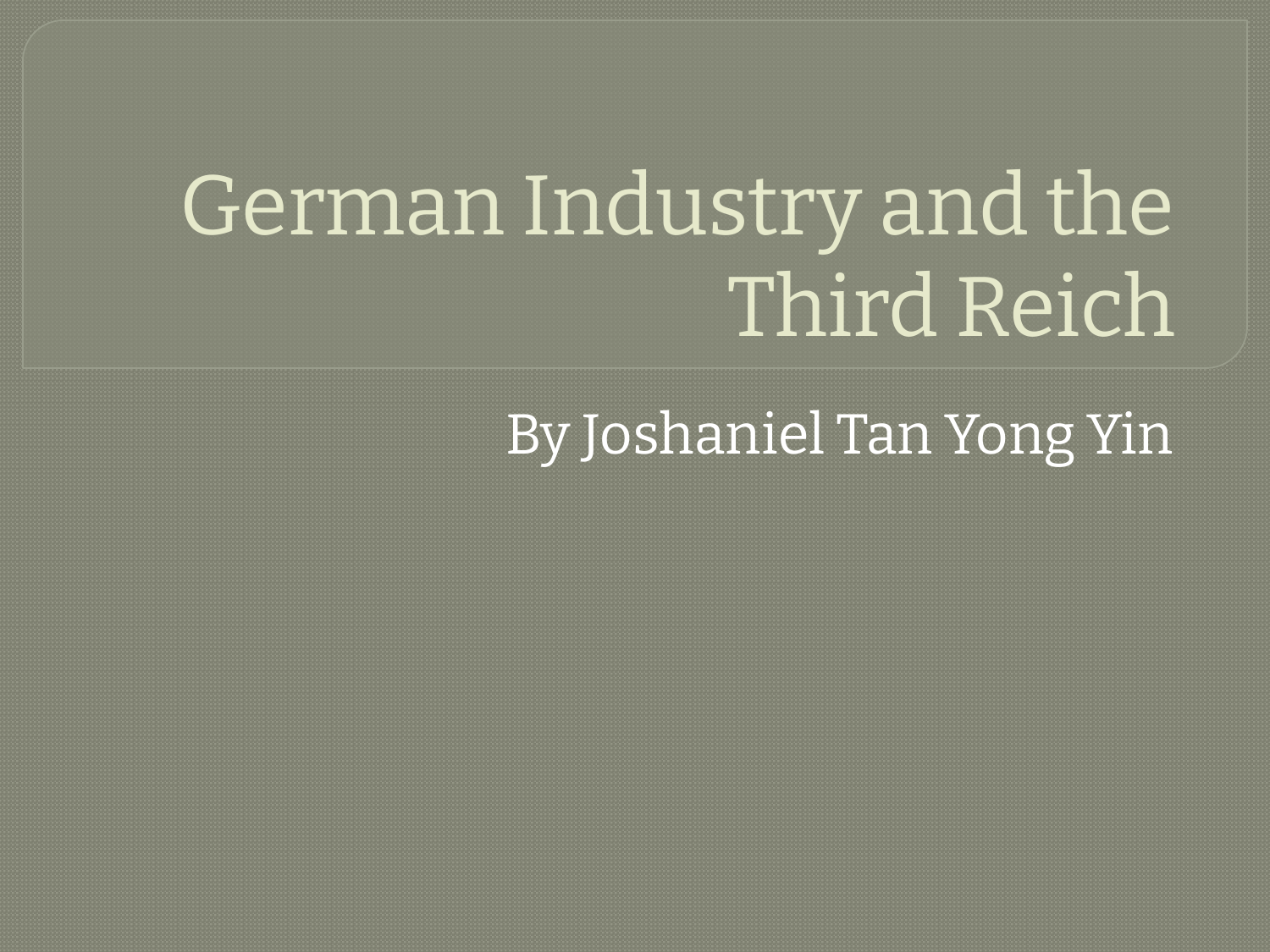

# German Industry and the Third Reich
By Joshaniel Tan Yong Yin